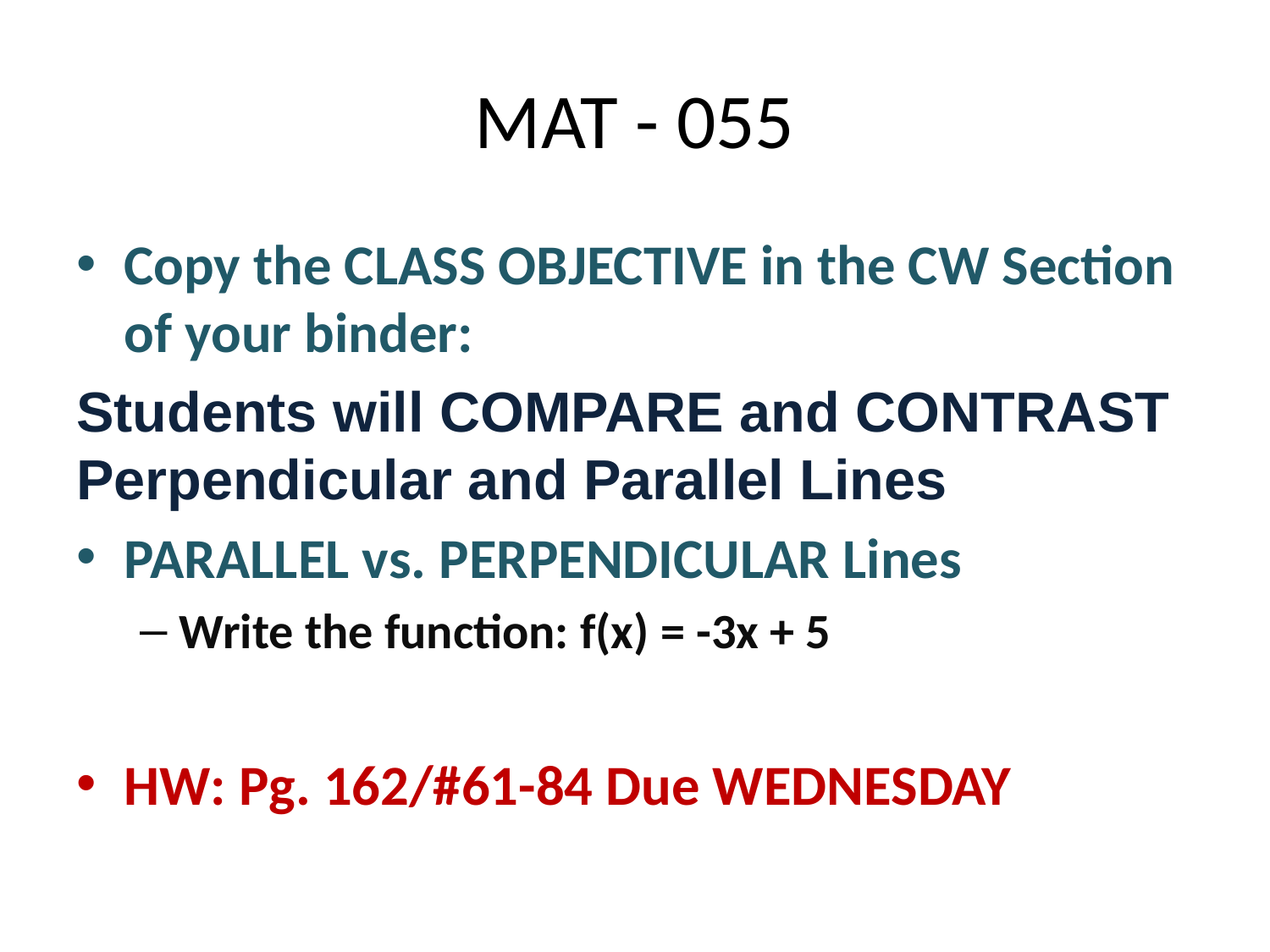

# MAT - 055
Copy the CLASS OBJECTIVE in the CW Section of your binder:
Students will COMPARE and CONTRAST Perpendicular and Parallel Lines
PARALLEL vs. PERPENDICULAR Lines
Write the function: f(x) = -3x + 5

HW: Pg. 162/#61-84 Due WEDNESDAY